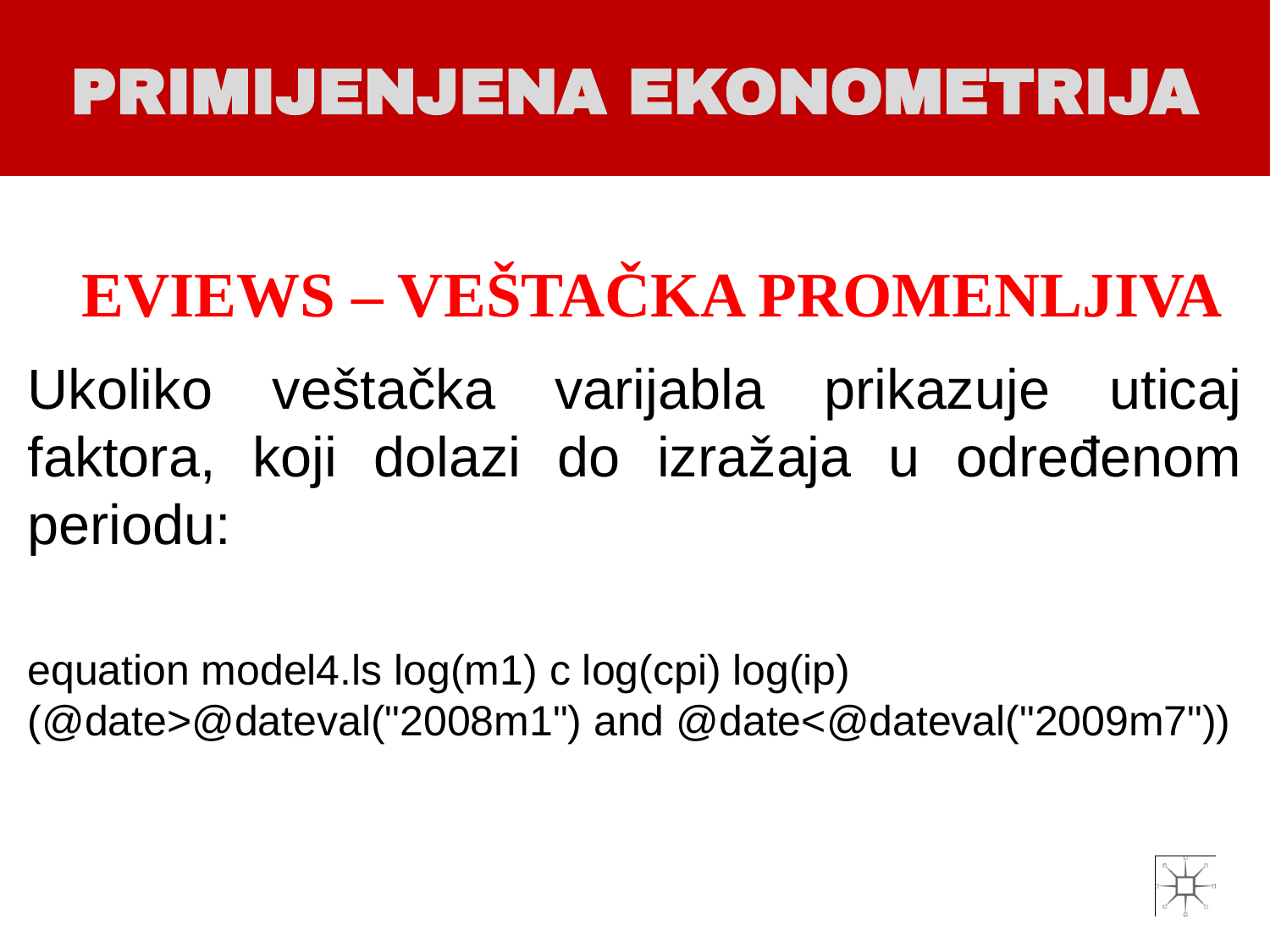

PRIMIJENJENA EKONOMETRIJA
# EVIEWS – VEŠTAČKA PROMENLJIVA
Ukoliko veštačka varijabla prikazuje uticaj faktora, koji dolazi do izražaja u određenom periodu:

equation model4.ls log(m1) c log(cpi) log(ip) (@date>@dateval("2008m1") and @date<@dateval("2009m7"))